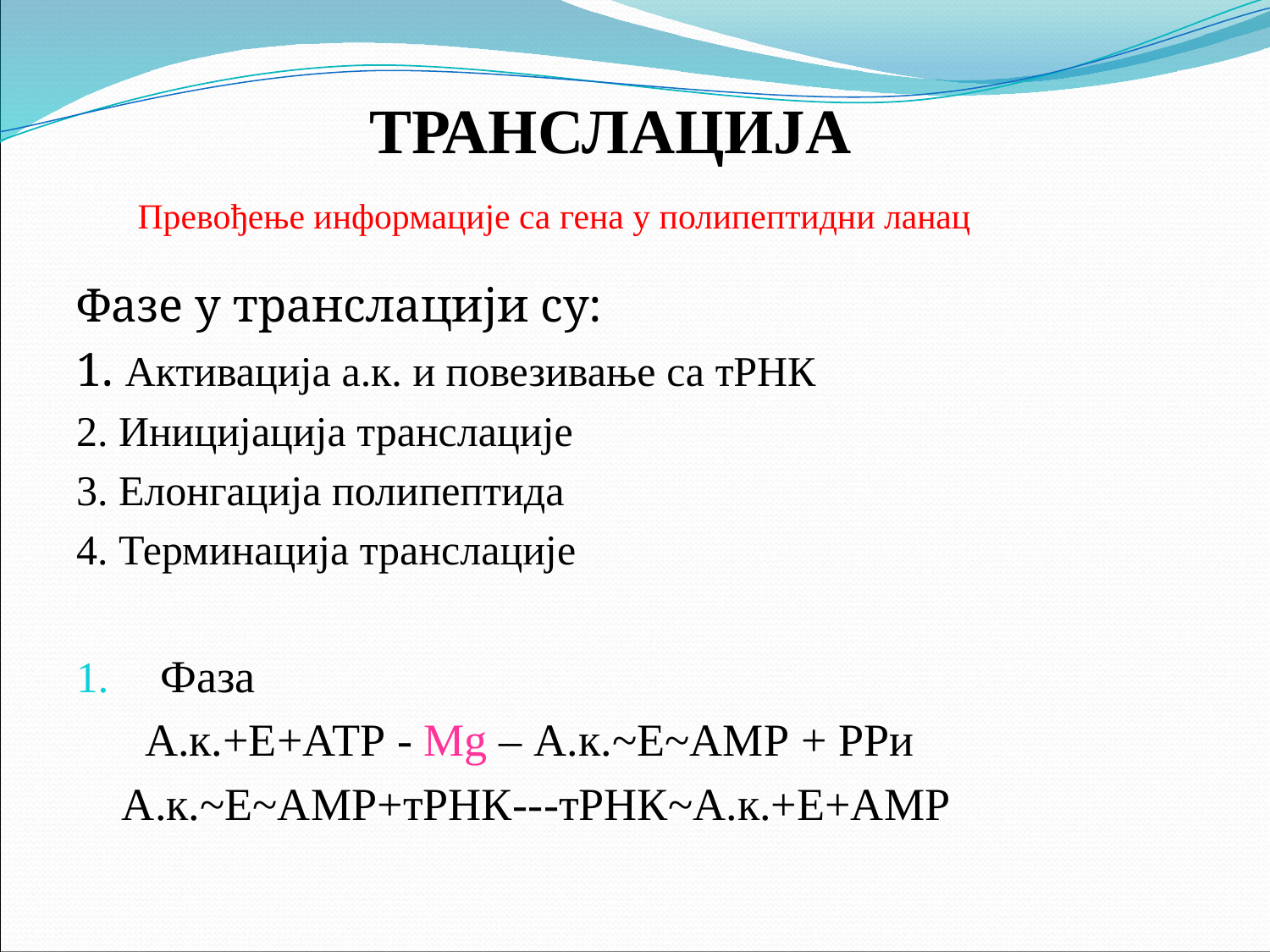

# ТРАНСЛАЦИЈА
Превођење информације са гена у полипептидни ланац

Фазе у транслацији су:
1. Активација а.к. и повезивање са тРНК
2. Иницијација транслације
3. Елонгација полипептида
4. Терминација транслације

Фаза
      А.к.+Е+АТР - Мg – А.к.~Е~АМР + РРи
    А.к.~Е~АМР+тРНК---тРНК~А.к.+Е+АМР